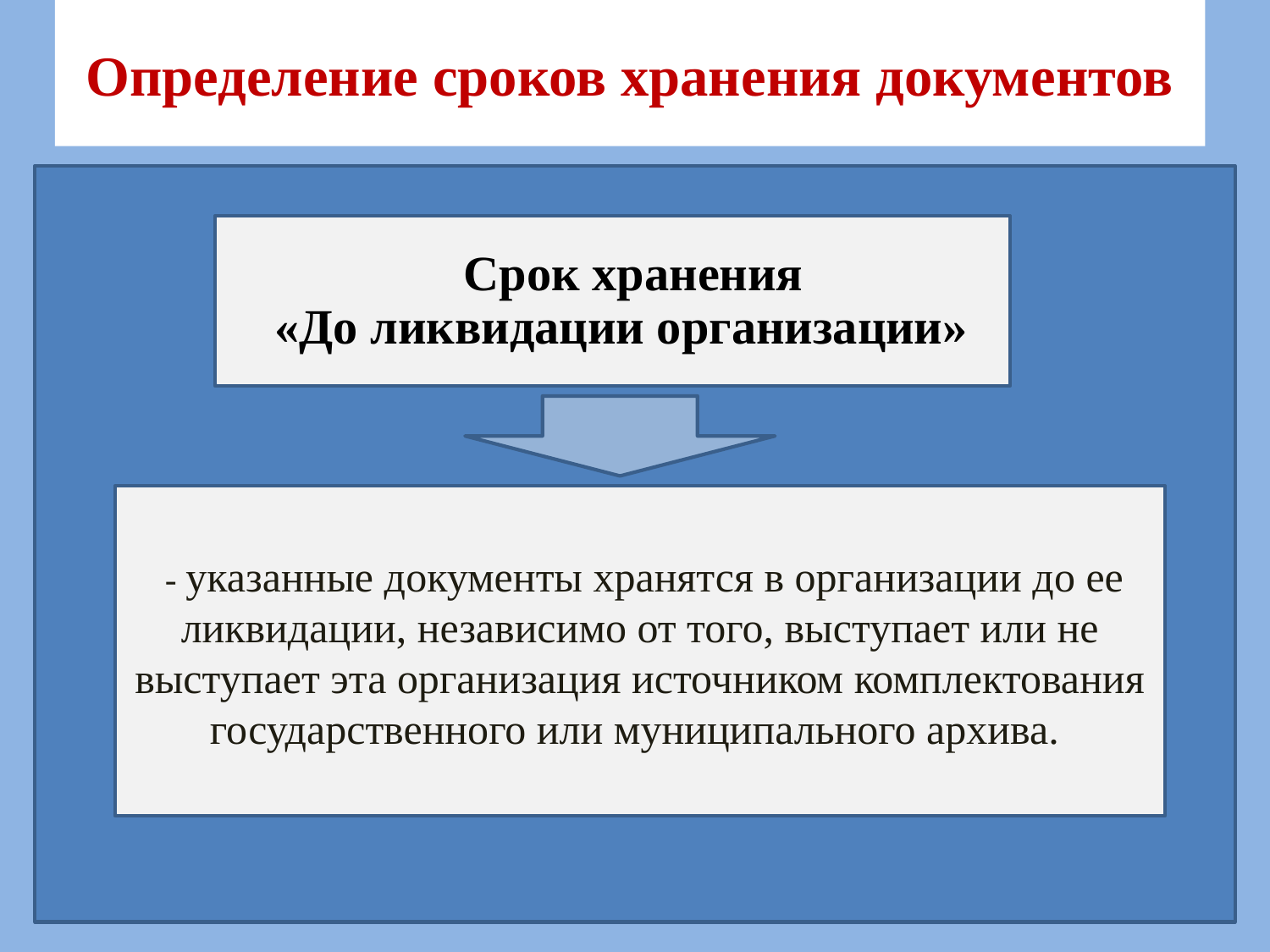

# Определение сроков хранения документов

   Срок хранения
«До ликвидации организации»

 - указанные документы хранятся в организации до ее ликвидации, независимо от того, выступает или не выступает эта организация источником комплектования государственного или муниципального архива.